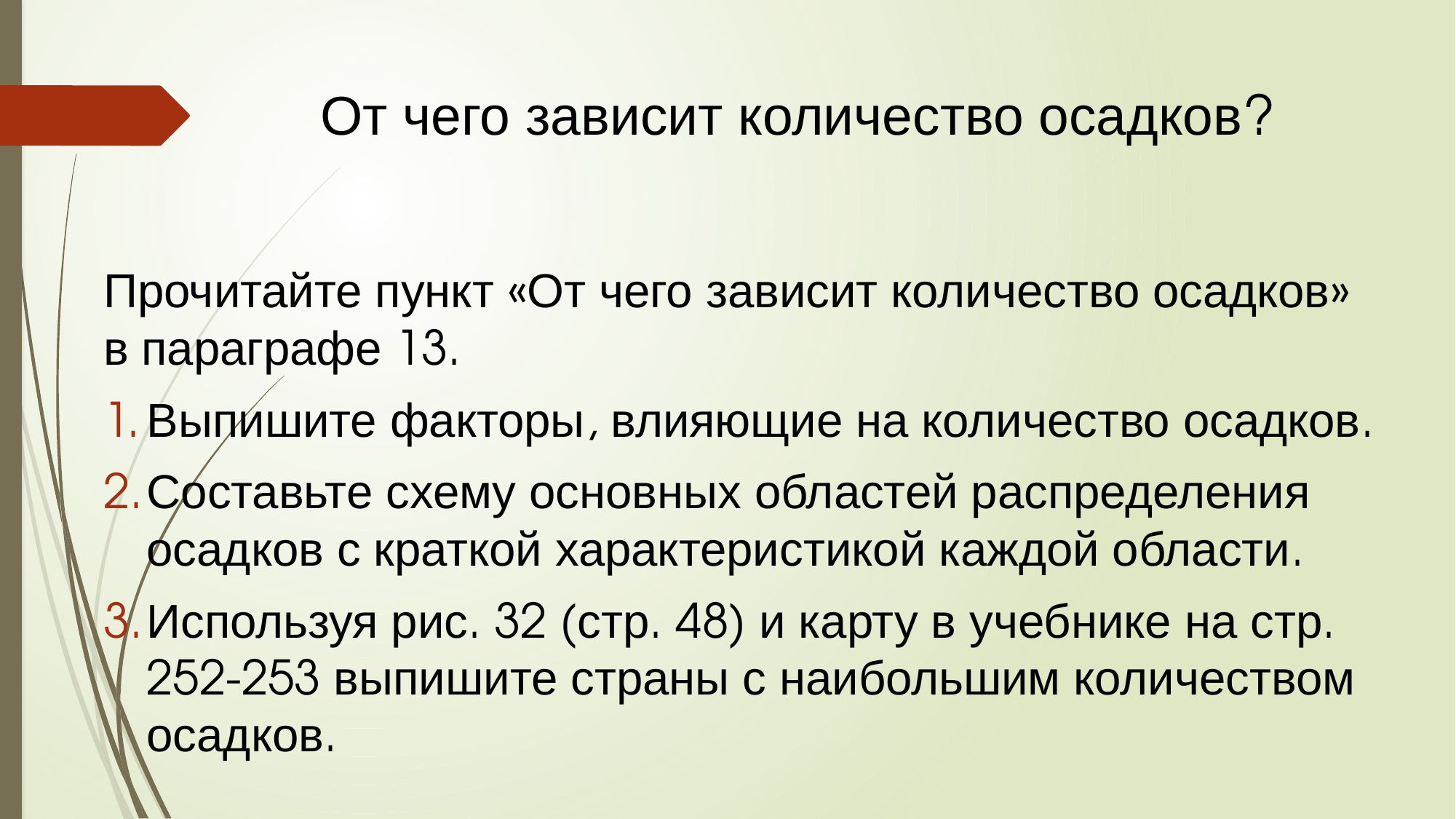

# От чего зависит количество осадков?
Прочитайте пункт «От чего зависит количество осадков» в параграфе 13.
Выпишите факторы, влияющие на количество осадков.
Составьте схему основных областей распределения осадков с краткой характеристикой каждой области.
Используя рис. 32 (стр. 48) и карту в учебнике на стр. 252-253 выпишите страны с наибольшим количеством осадков.